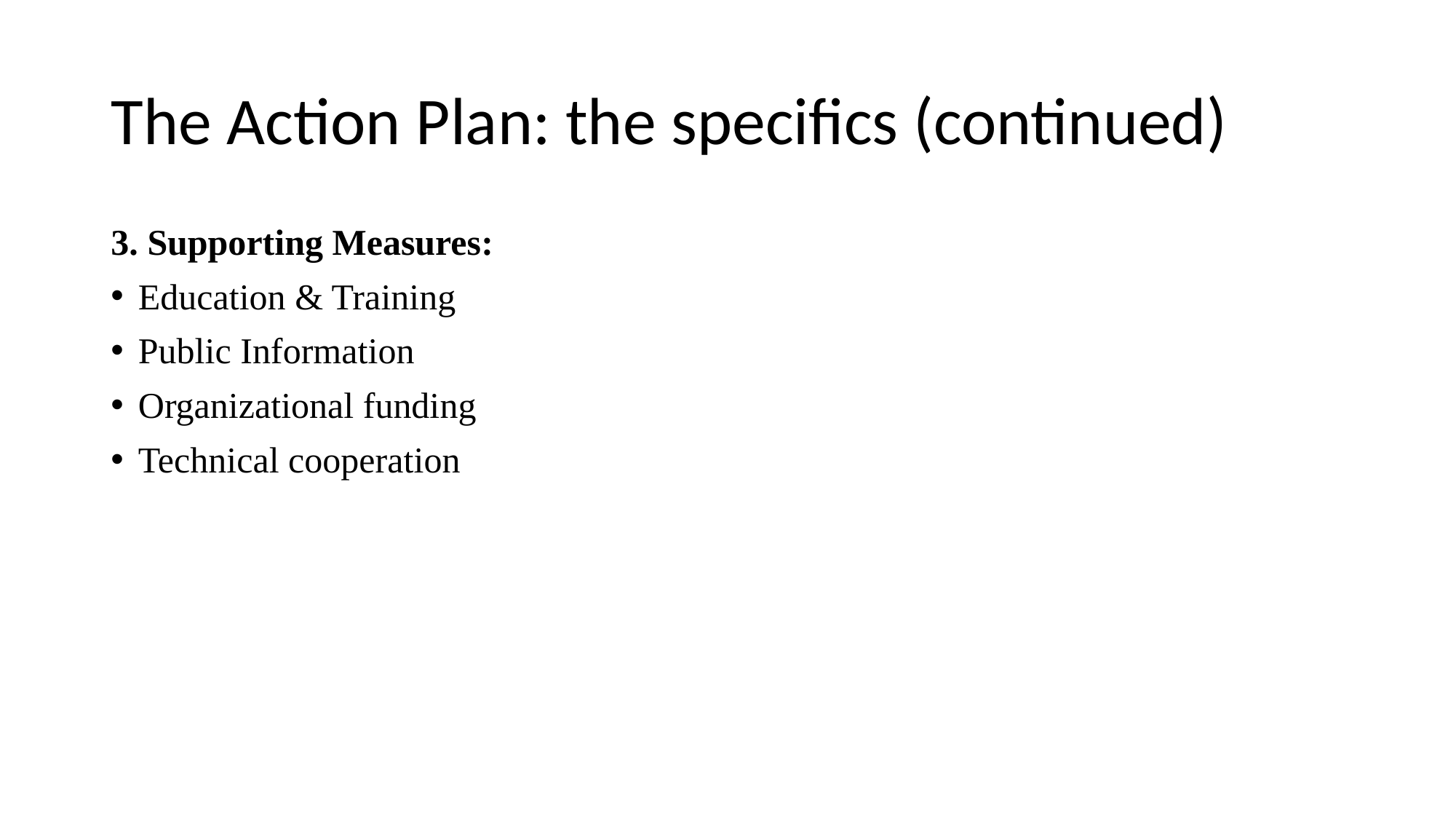

# The Action Plan: the specifics (continued)
3. Supporting Measures:
Education & Training
Public Information
Organizational funding
Technical cooperation